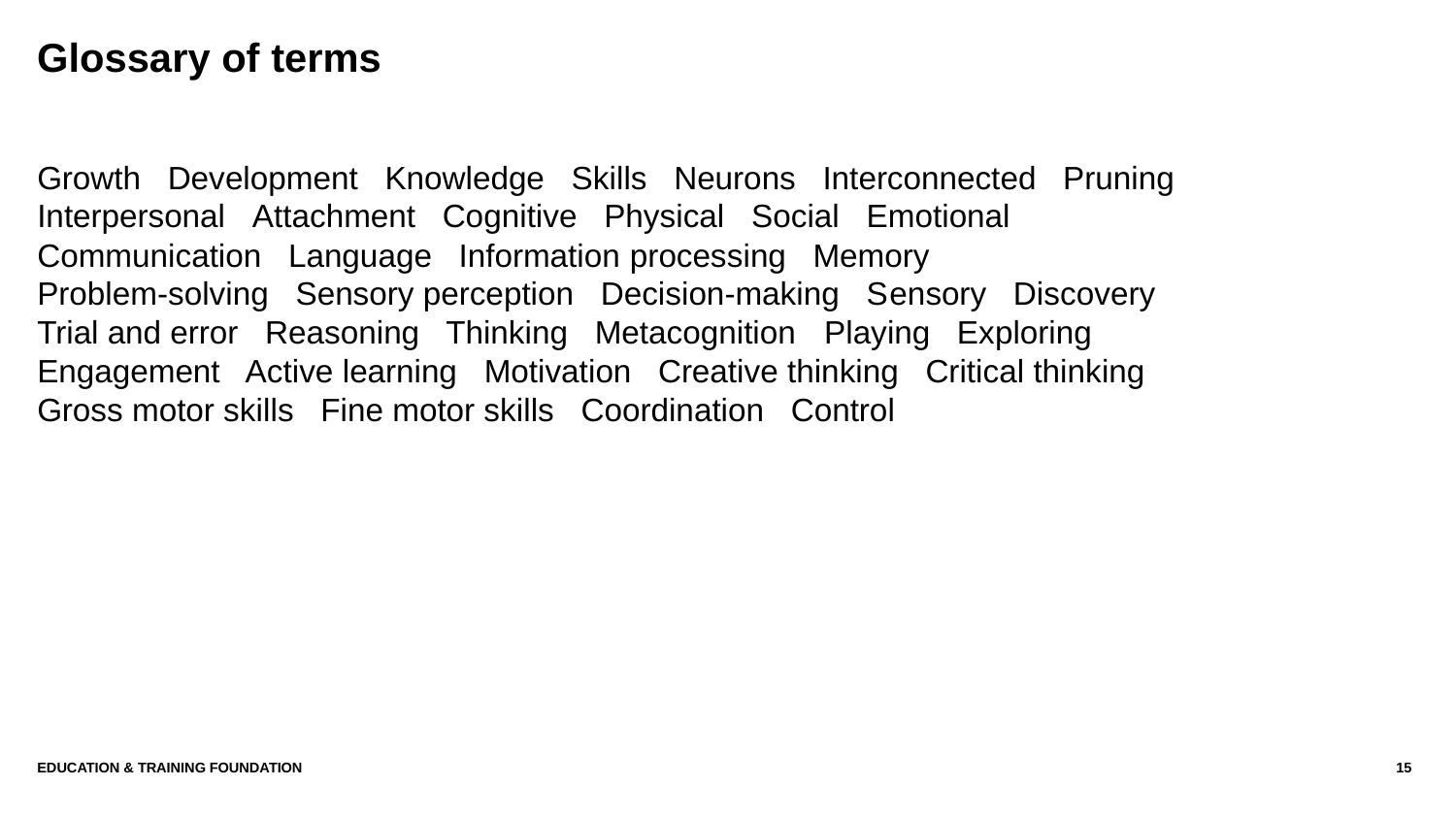

# Glossary of terms
Growth   Development   Knowledge   Skills   Neurons   Interconnected   Pruning
Interpersonal   Attachment   Cognitive   Physical   Social   Emotional
Communication   Language   Information processing   Memory
Problem-solving   Sensory perception   Decision-making   Sensory   Discovery
Trial and error   Reasoning   Thinking   Metacognition   Playing   Exploring
Engagement   Active learning   Motivation   Creative thinking   Critical thinking
Gross motor skills   Fine motor skills   Coordination   Control

Education & Training Foundation
15